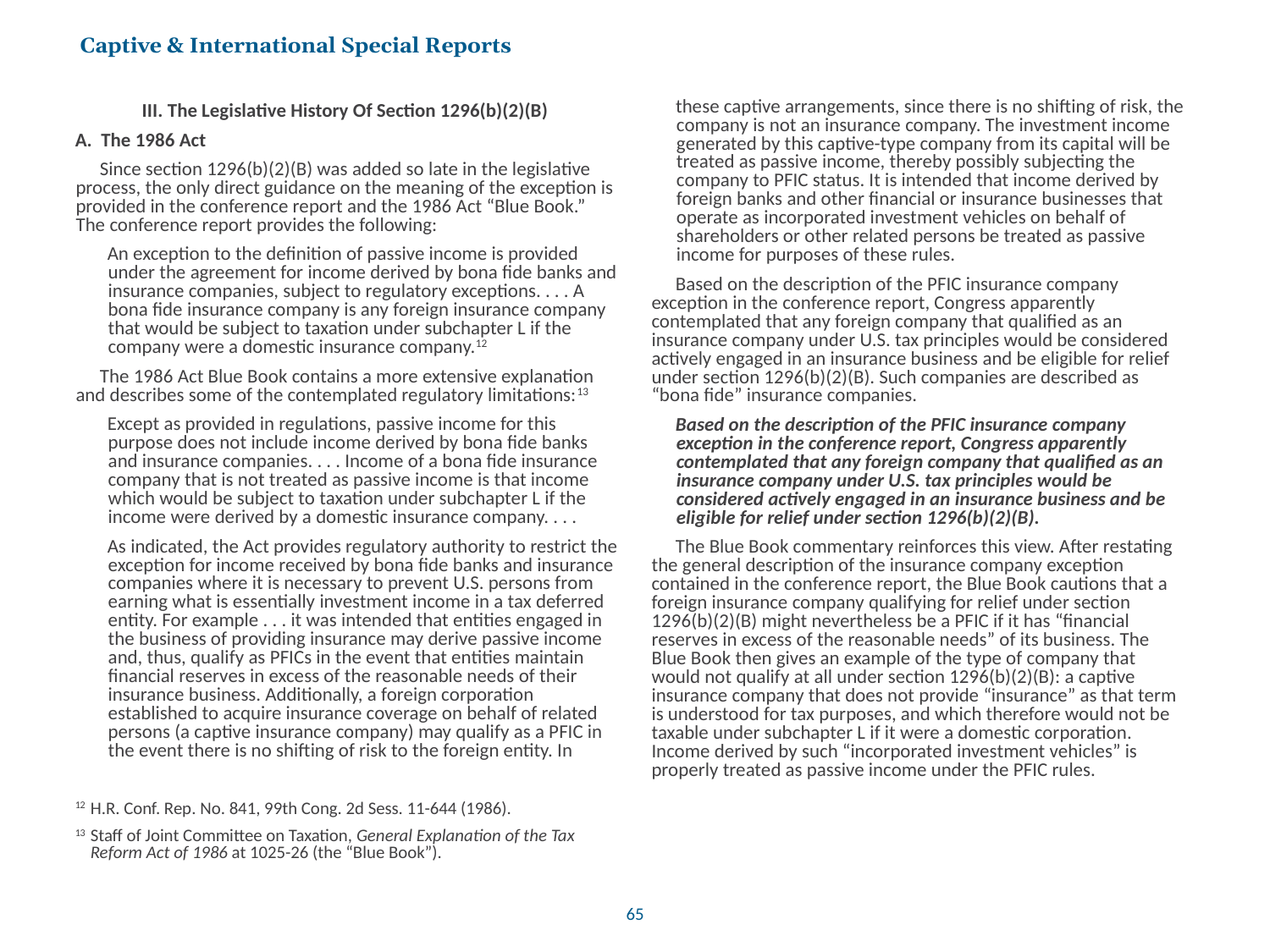

# Captive & International Special Reports
III. The Legislative History Of Section 1296(b)(2)(B)
A.  The 1986 Act
Since section 1296(b)(2)(B) was added so late in the legislative process, the only direct guidance on the meaning of the exception is provided in the conference report and the 1986 Act “Blue Book.” The conference report provides the following:
An exception to the definition of passive income is provided under the agreement for income derived by bona fide banks and insurance companies, subject to regulatory exceptions. . . . A bona fide insurance company is any foreign insurance company that would be subject to taxation under subchapter L if the company were a domestic insurance company.12
The 1986 Act Blue Book contains a more extensive explanation and describes some of the contemplated regulatory limitations:13
Except as provided in regulations, passive income for this purpose does not include income derived by bona fide banks and insurance companies. . . . Income of a bona fide insurance company that is not treated as passive income is that income which would be subject to taxation under subchapter L if the income were derived by a domestic insurance company. . . .
As indicated, the Act provides regulatory authority to restrict the exception for income received by bona fide banks and insurance companies where it is necessary to prevent U.S. persons from earning what is essentially investment income in a tax deferred entity. For example . . . it was intended that entities engaged in the business of providing insurance may derive passive income and, thus, qualify as PFICs in the event that entities maintain financial reserves in excess of the reasonable needs of their insurance business. Additionally, a foreign corporation established to acquire insurance coverage on behalf of related persons (a captive insurance company) may qualify as a PFIC in the event there is no shifting of risk to the foreign entity. In

12	H.R. Conf. Rep. No. 841, 99th Cong. 2d Sess. 11-644 (1986).
13	Staff of Joint Committee on Taxation, General Explanation of the Tax Reform Act of 1986 at 1025-26 (the “Blue Book”).

these captive arrangements, since there is no shifting of risk, the company is not an insurance company. The investment income generated by this captive-type company from its capital will be treated as passive income, thereby possibly subjecting the company to PFIC status. It is intended that income derived by foreign banks and other financial or insurance businesses that operate as incorporated investment vehicles on behalf of shareholders or other related persons be treated as passive income for purposes of these rules.
Based on the description of the PFIC insurance company exception in the conference report, Congress apparently contemplated that any foreign company that qualified as an insurance company under U.S. tax principles would be considered actively engaged in an insurance business and be eligible for relief under section 1296(b)(2)(B). Such companies are described as “bona fide” insurance companies.
Based on the description of the PFIC insurance company exception in the conference report, Congress apparently contemplated that any foreign company that qualified as an insurance company under U.S. tax principles would be considered actively engaged in an insurance business and be eligible for relief under section 1296(b)(2)(B).
The Blue Book commentary reinforces this view. After restating the general description of the insurance company exception contained in the conference report, the Blue Book cautions that a foreign insurance company qualifying for relief under section 1296(b)(2)(B) might nevertheless be a PFIC if it has “financial reserves in excess of the reasonable needs” of its business. The Blue Book then gives an example of the type of company that would not qualify at all under section 1296(b)(2)(B): a captive insurance company that does not provide “insurance” as that term is understood for tax purposes, and which therefore would not be taxable under subchapter L if it were a domestic corporation. Income derived by such “incorporated investment vehicles” is properly treated as passive income under the PFIC rules.

65